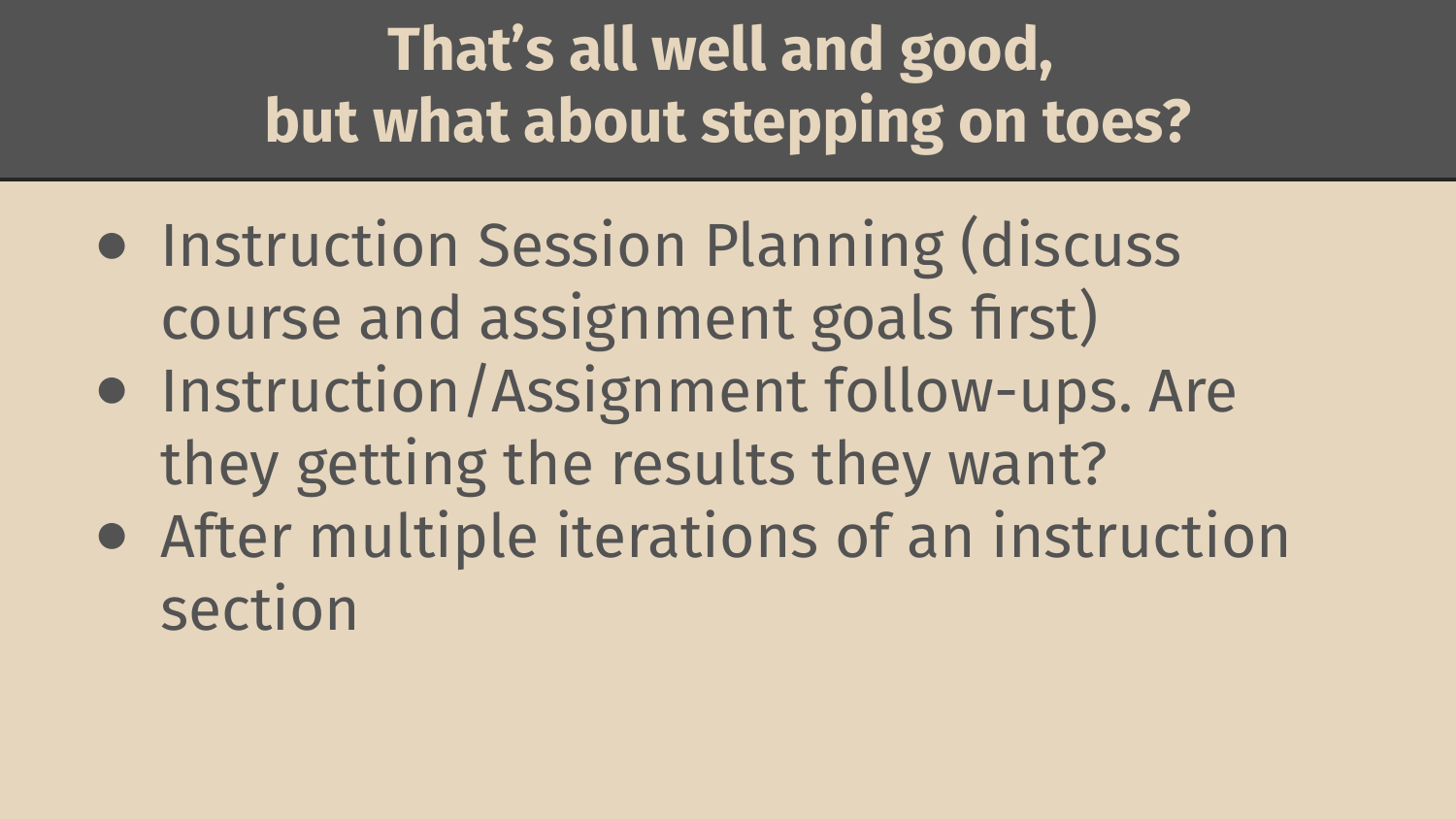

# That’s all well and good,
but what about stepping on toes?
Instruction Session Planning (discuss course and assignment goals first)
Instruction/Assignment follow-ups. Are they getting the results they want?
After multiple iterations of an instruction section